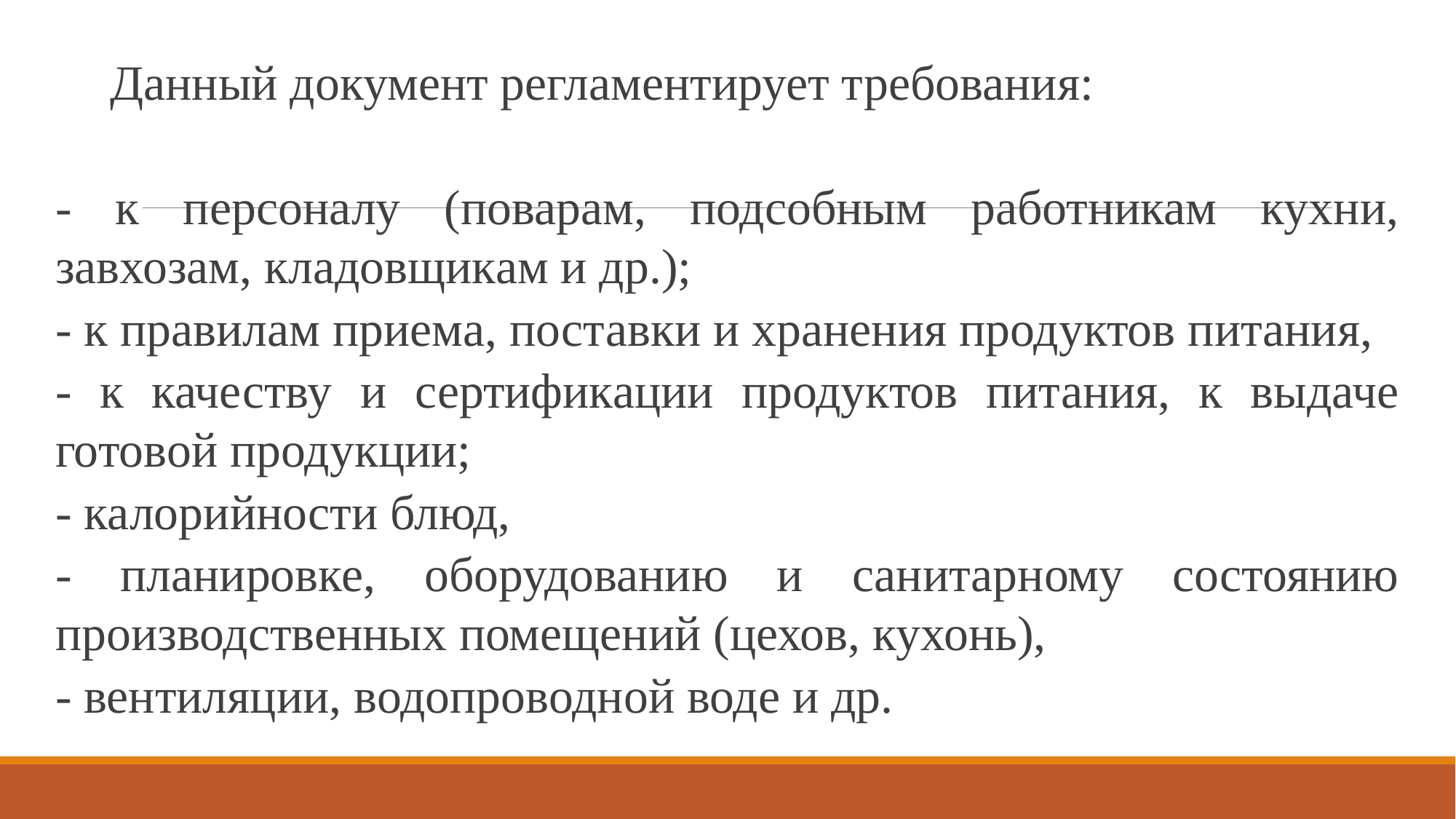

Данный документ регламентирует требования:

- к персоналу (поварам, подсобным работникам кухни, завхозам, кладовщикам и др.);
- к правилам приема, поставки и хранения продуктов питания,
- к качеству и сертификации продуктов питания, к выдаче готовой продукции;
- калорийности блюд,
- планировке, оборудованию и санитарному состоянию производственных помещений (цехов, кухонь),
- вентиляции, водопроводной воде и др.